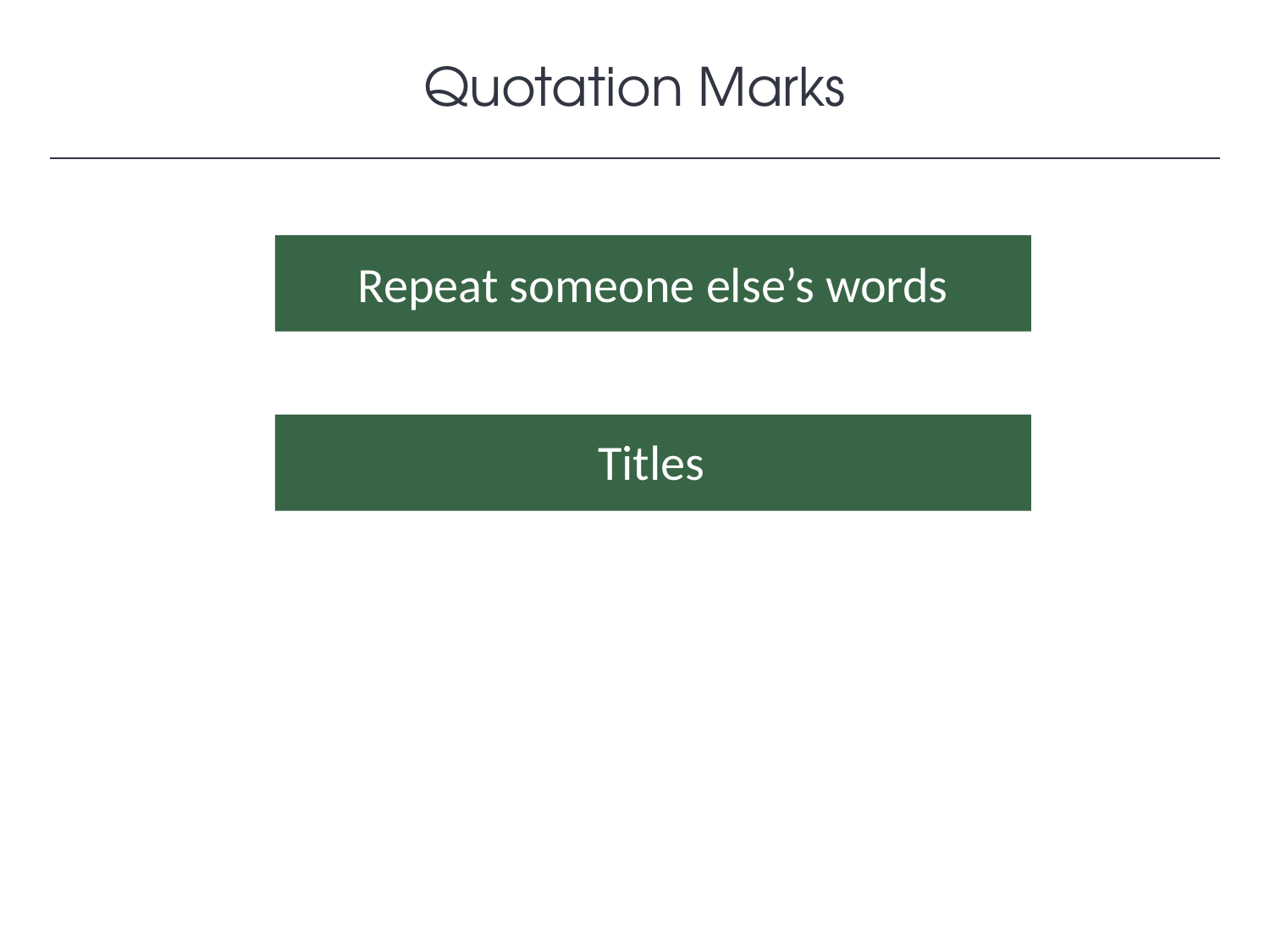

Quotation Marks
HAWKES LEARNING

Repeat someone else’s words

Titles